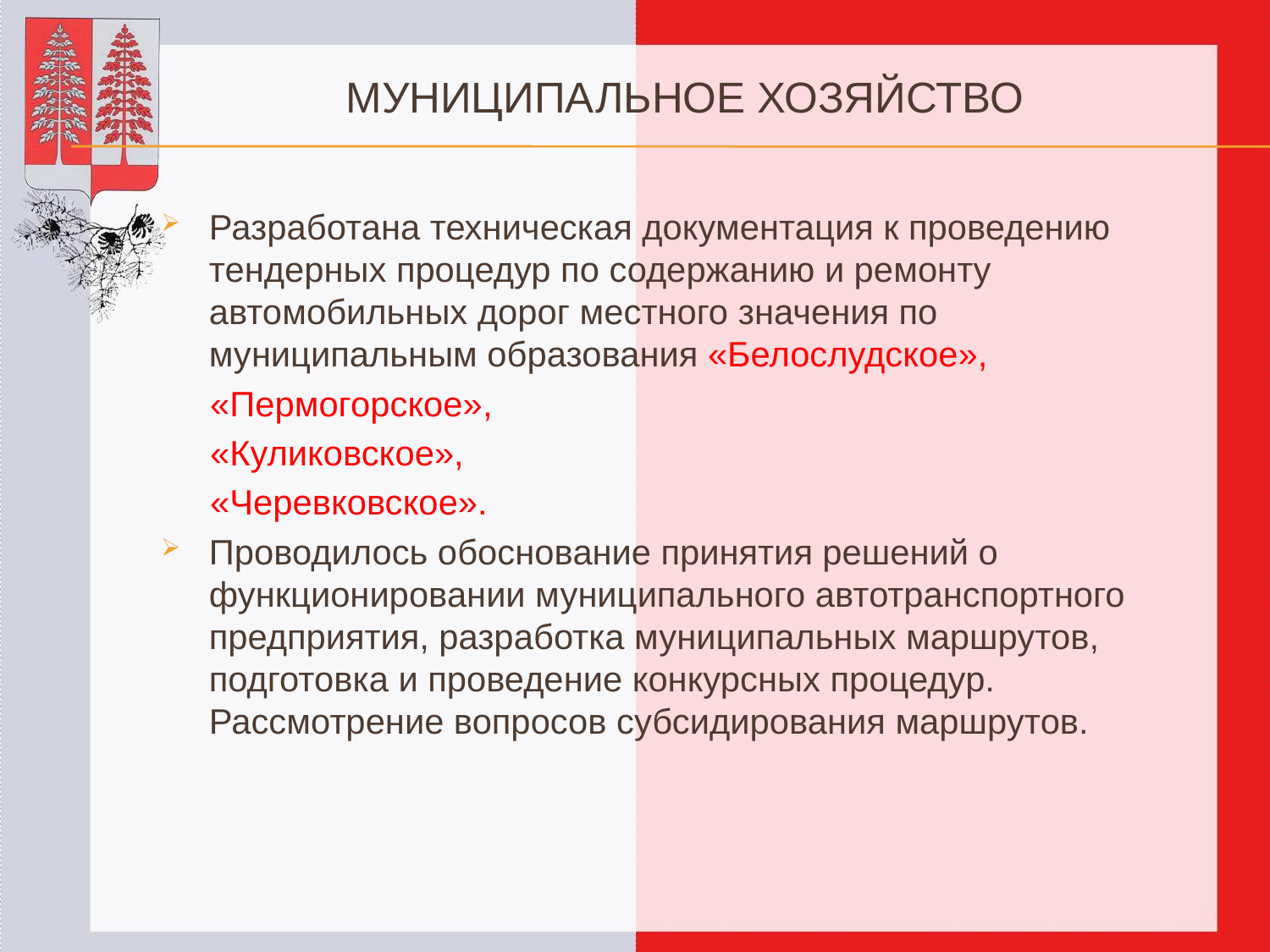

# МУНИЦИПАЛЬНОЕ ХОЗЯЙСТВО
Разработана техническая документация к проведению тендерных процедур по содержанию и ремонту автомобильных дорог местного значения по муниципальным образования «Белослудское»,
     «Пермогорское»,
     «Куликовское»,
     «Черевковское».
Проводилось обоснование принятия решений о функционировании муниципального автотранспортного предприятия, разработка муниципальных маршрутов, подготовка и проведение конкурсных процедур. Рассмотрение вопросов субсидирования маршрутов.